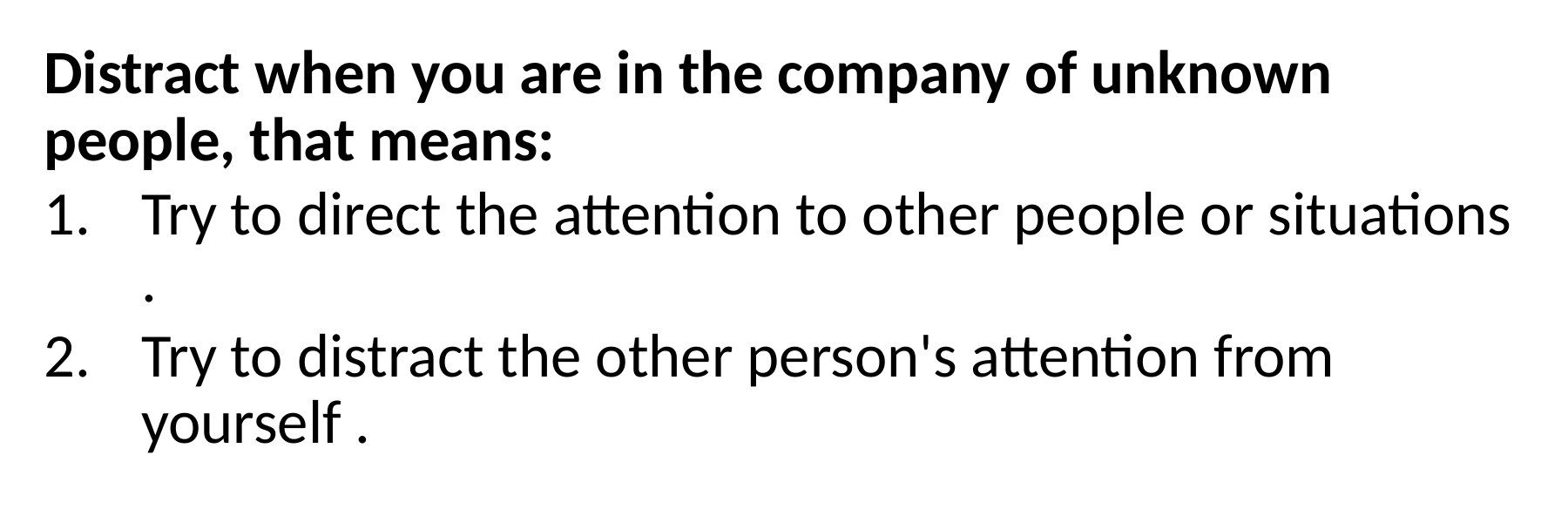

Distract when you are in the company of unknown people, that means:
Try to direct the attention to other people or situations .
Try to distract the other person's attention from yourself .